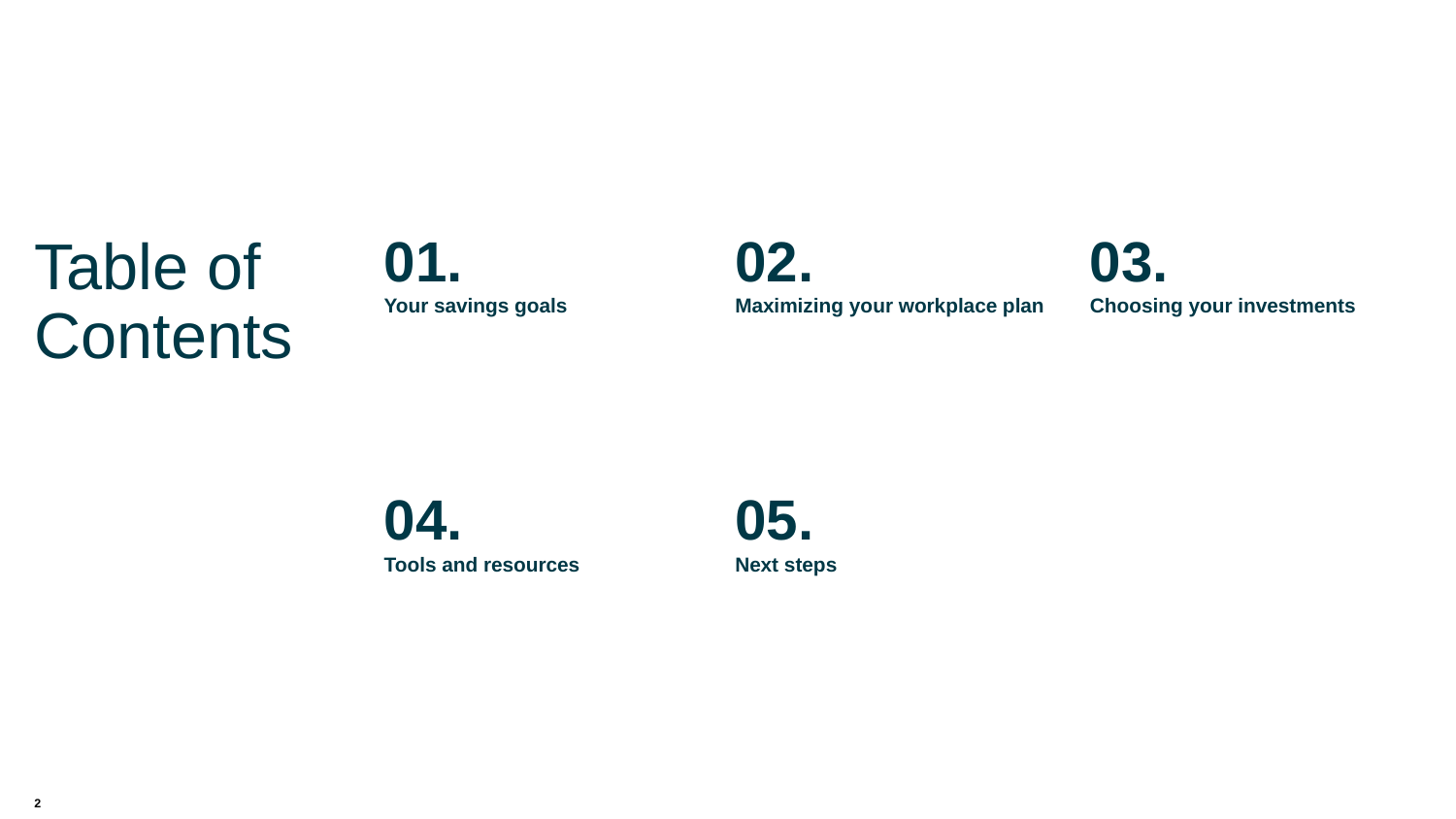

01.
02.
03.
# Table of Contents
Your savings goals
Maximizing your workplace plan
Choosing your investments

04.
05.
Tools and resources
Next steps

2